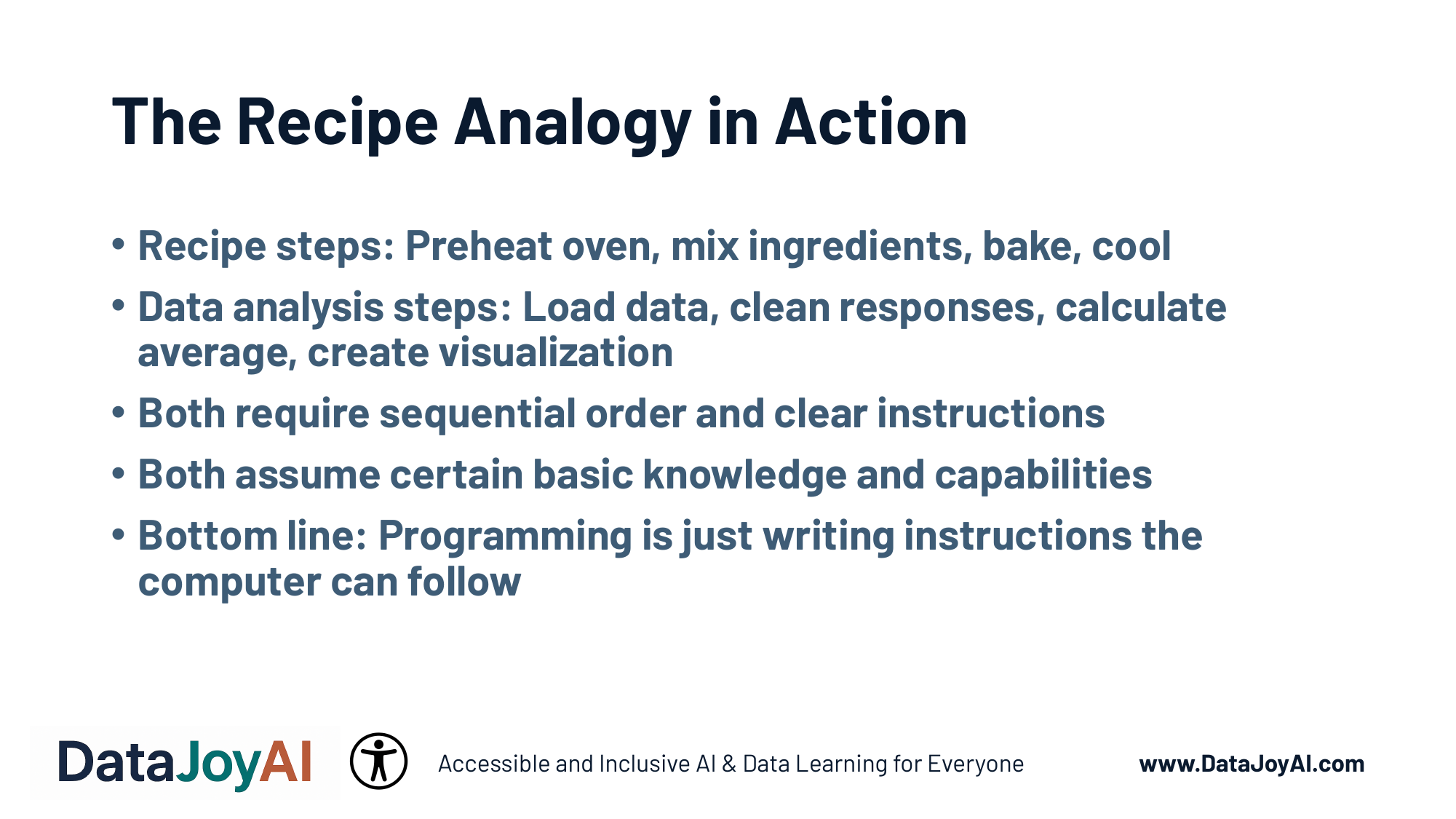

# The Recipe Analogy in Action
Recipe steps: Preheat oven, mix ingredients, bake, cool
Data analysis steps: Load data, clean responses, calculate average, create visualization
Both require sequential order and clear instructions
Both assume certain basic knowledge and capabilities
Bottom line: Programming is just writing instructions the computer can follow